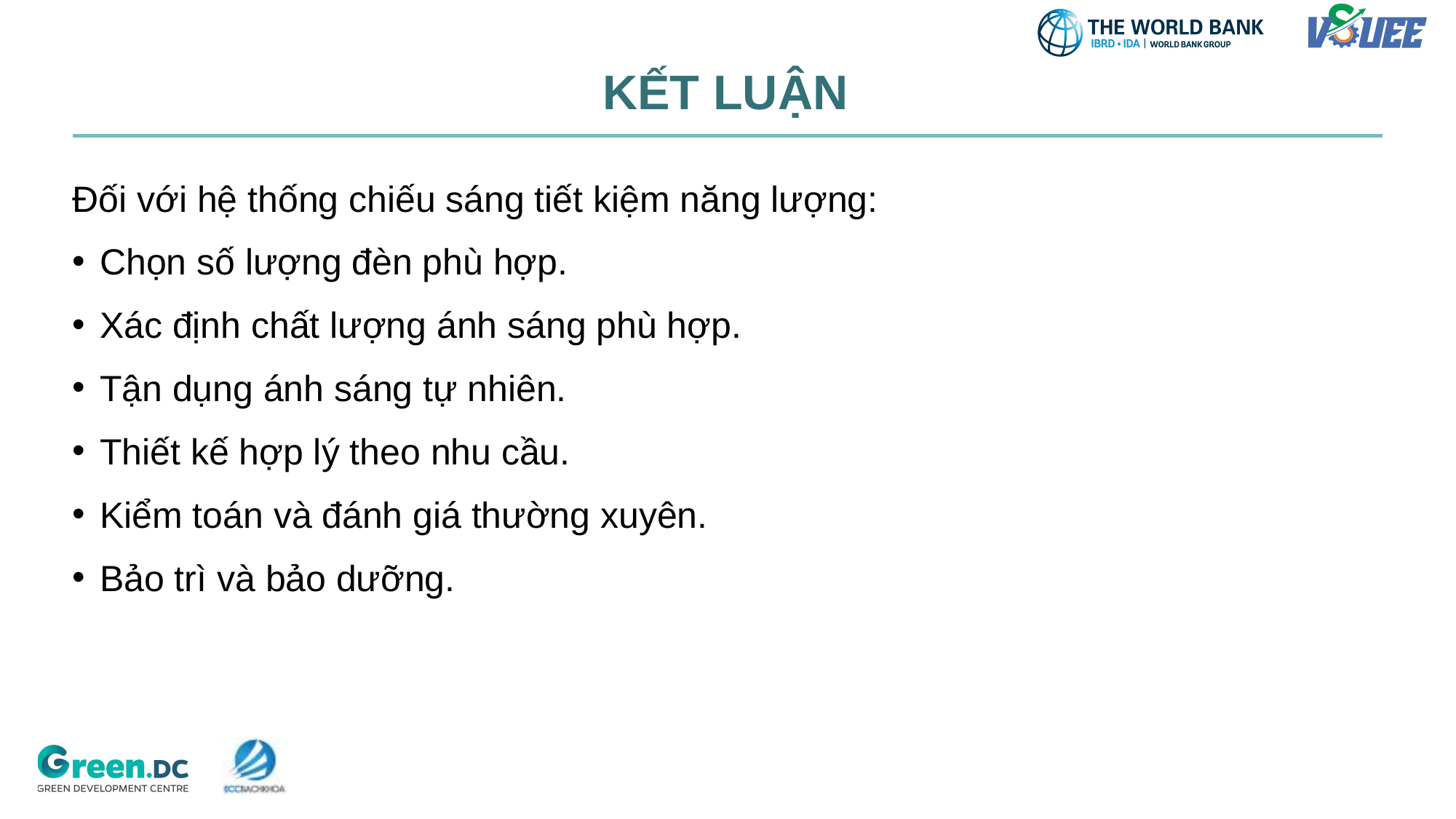

# KẾT LUẬN
Đối với hệ thống chiếu sáng tiết kiệm năng lượng:
Chọn số lượng đèn phù hợp.
Xác định chất lượng ánh sáng phù hợp.
Tận dụng ánh sáng tự nhiên.
Thiết kế hợp lý theo nhu cầu.
Kiểm toán và đánh giá thường xuyên.
Bảo trì và bảo dưỡng.